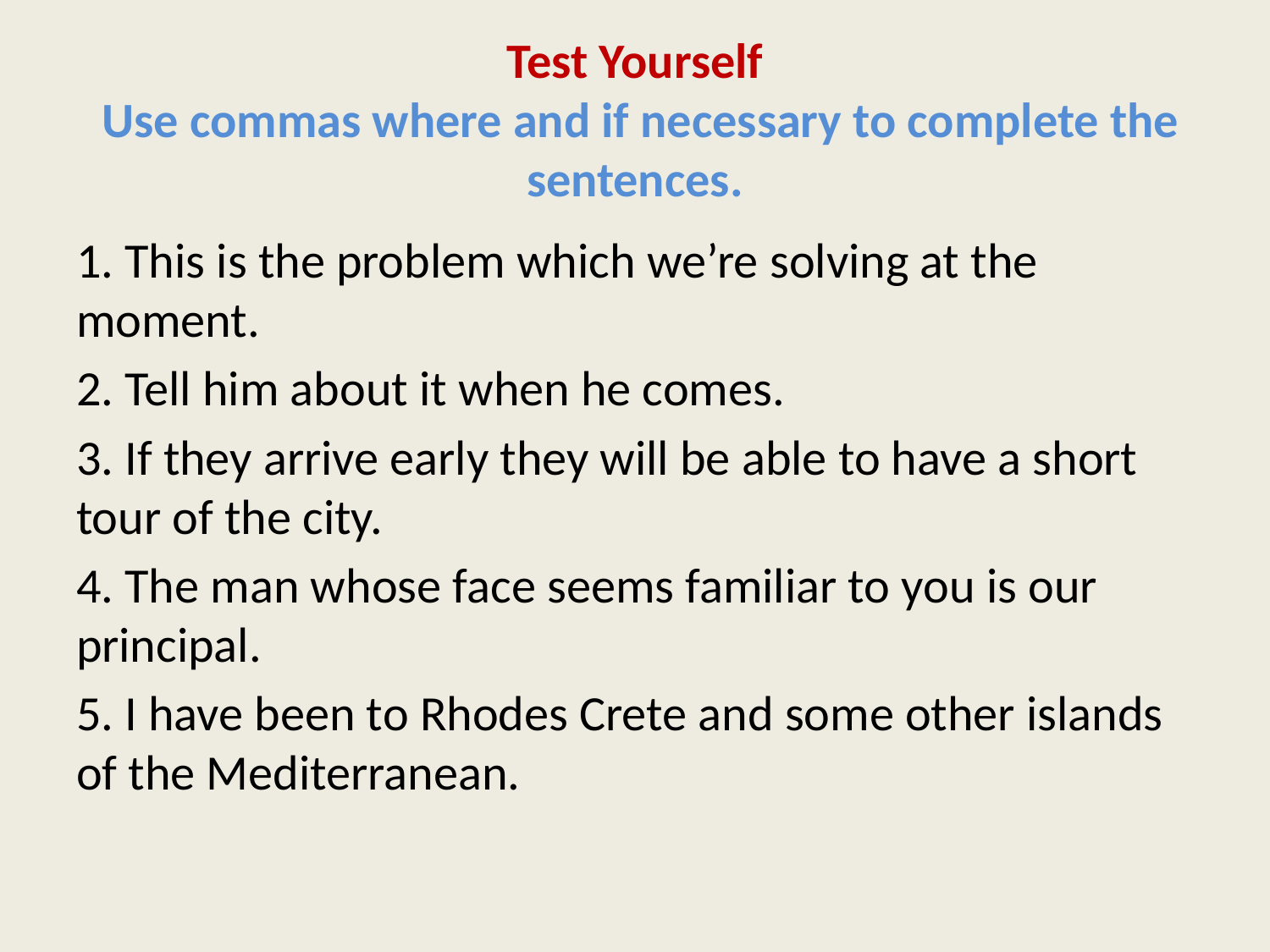

# Test Yourself Use commas where and if necessary to complete the sentences.
1. This is the problem which we’re solving at the moment.
2. Tell him about it when he comes.
3. If they arrive early they will be able to have a short tour of the city.
4. The man whose face seems familiar to you is our principal.
5. I have been to Rhodes Crete and some other islands of the Mediterranean.